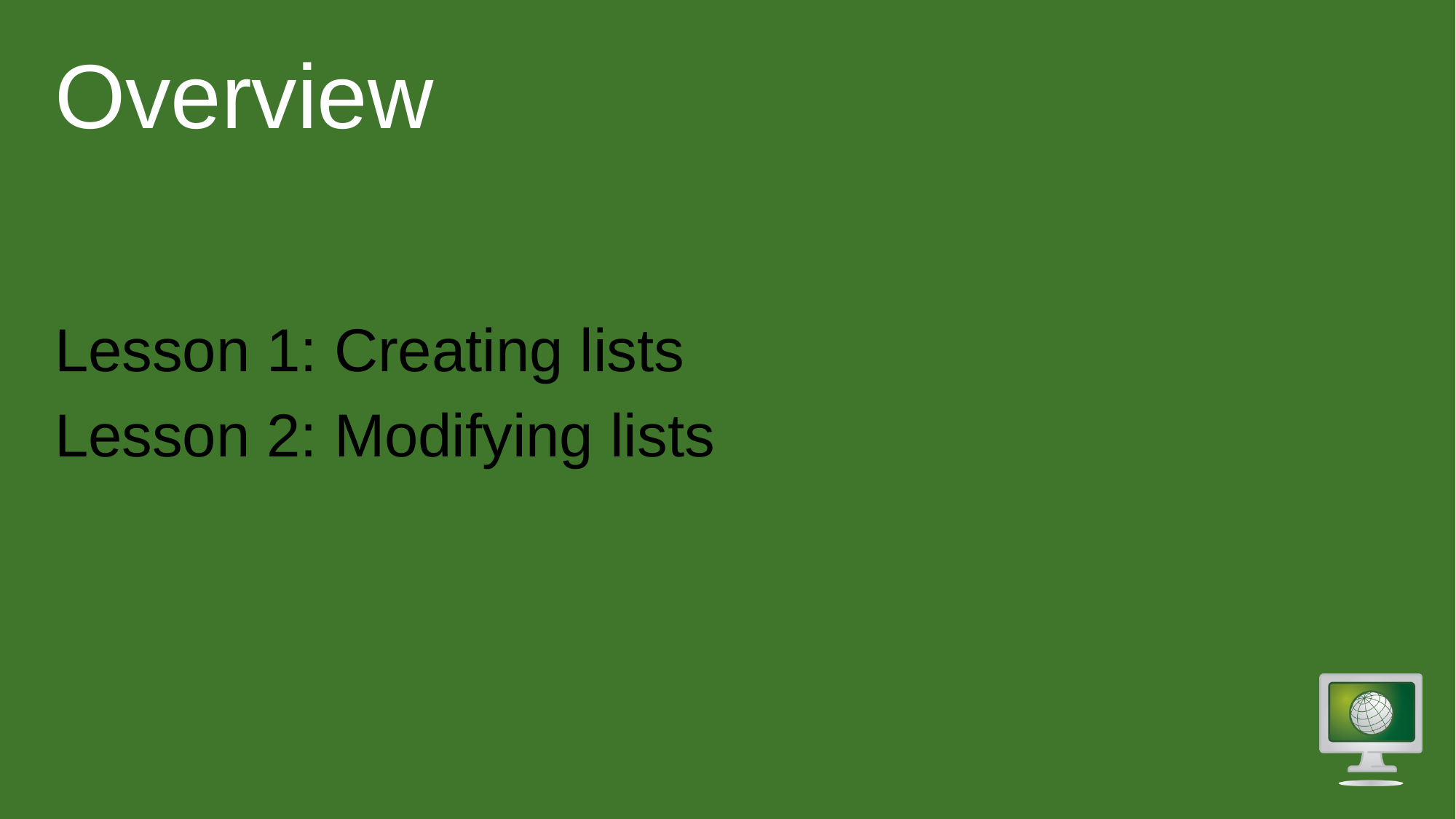

# Learning, practice, and assessments
Lesson 1: Creating lists
Lesson 2: Modifying lists